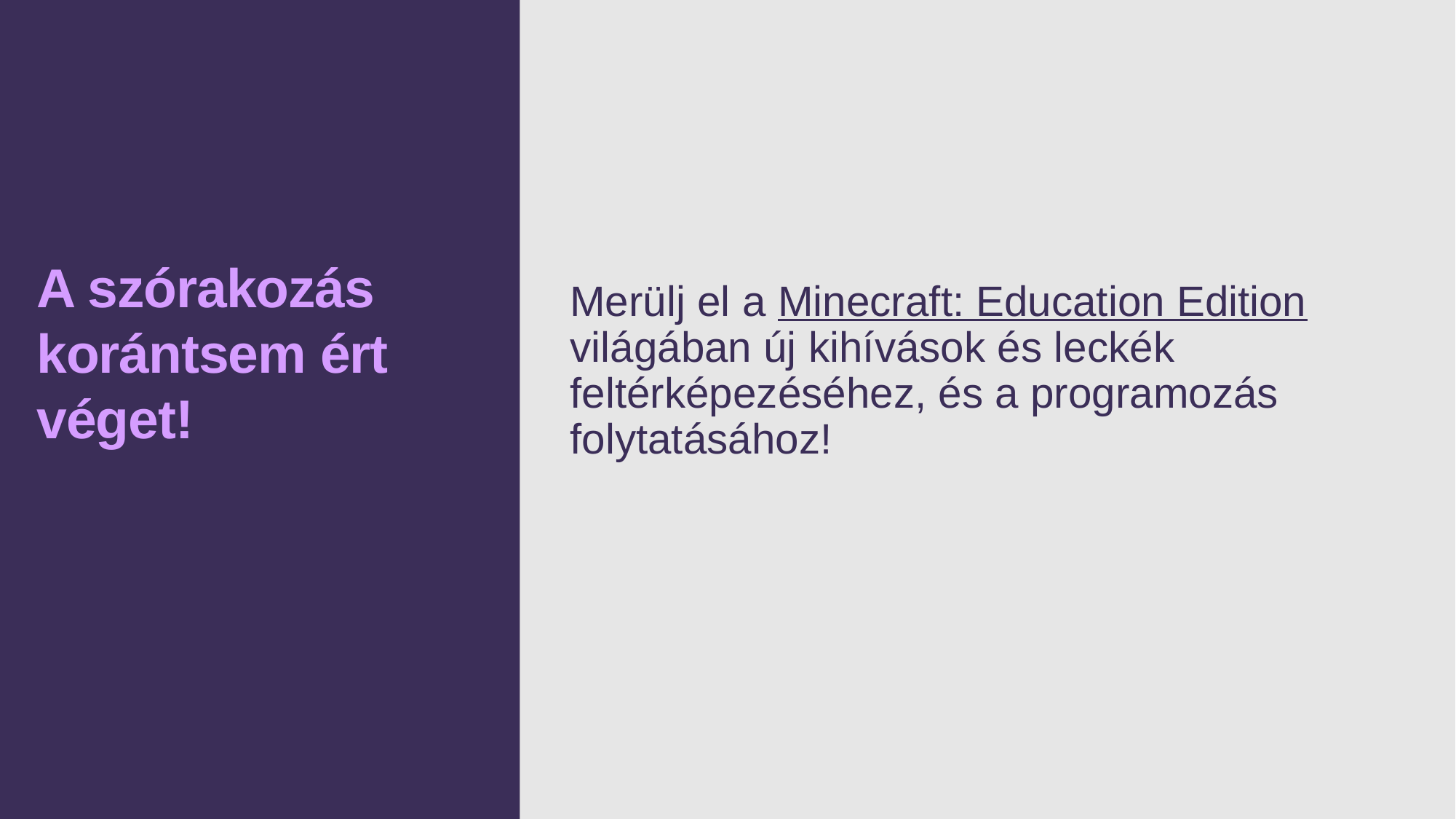

Merülj el a Minecraft: Education Edition világában új kihívások és leckék feltérképezéséhez, és a programozás folytatásához!

# A szórakozás korántsem ért véget!